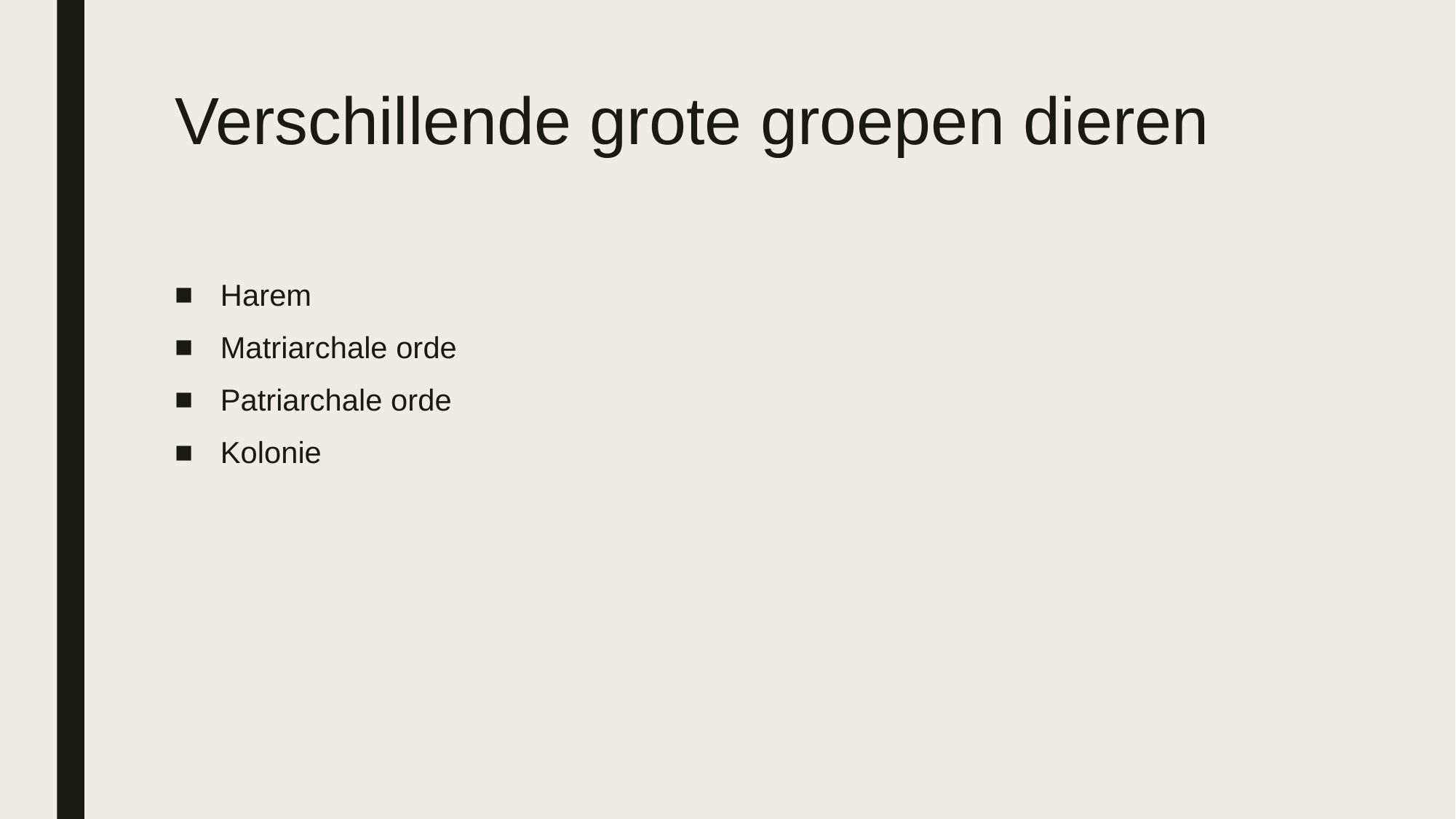

# Verschillende grote groepen dieren
Harem
Matriarchale orde
Patriarchale orde
Kolonie